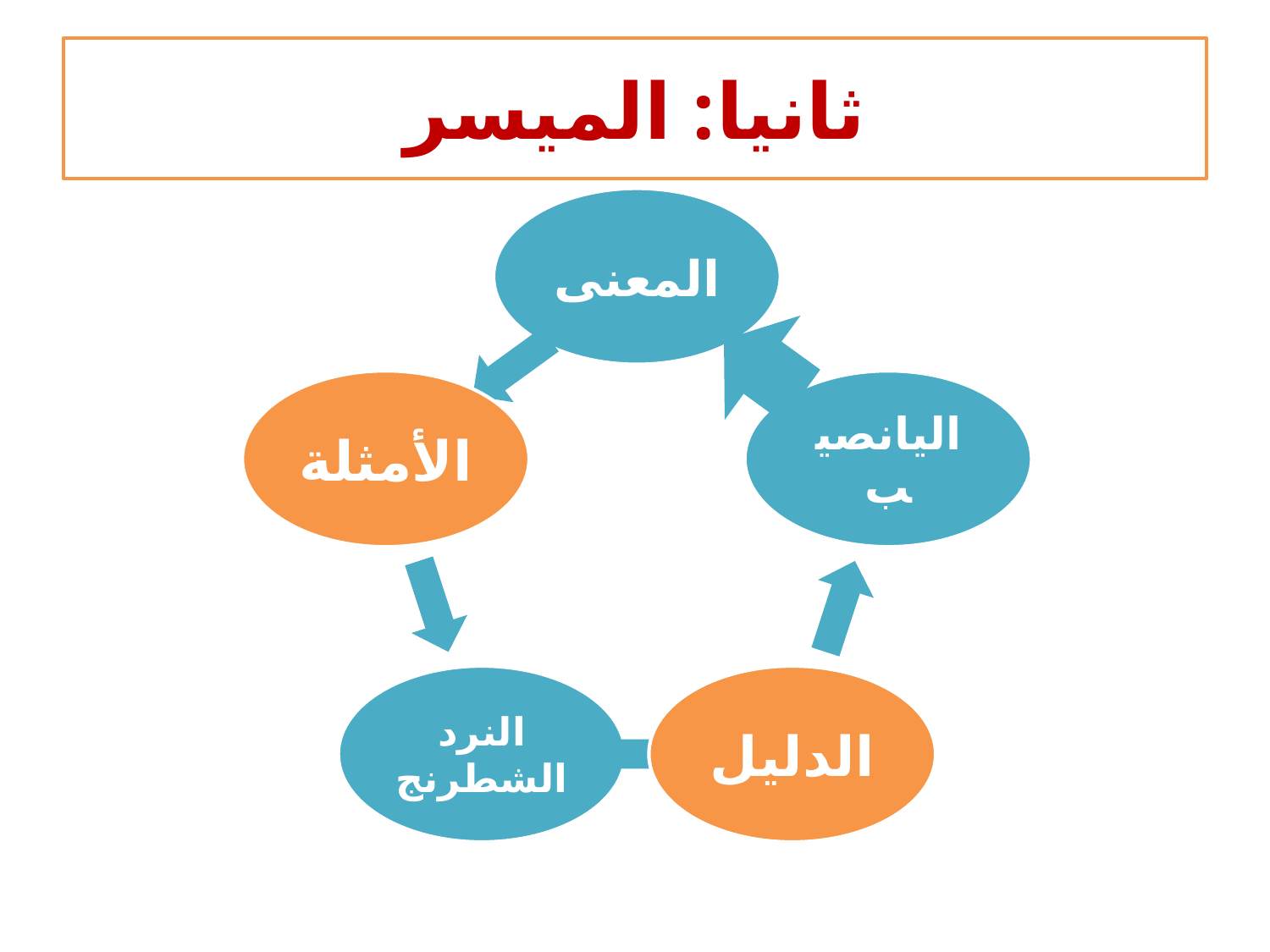

# ثانيا: الميسر
المعنى
النرد الشطرنج
الدليل
اليانصيب